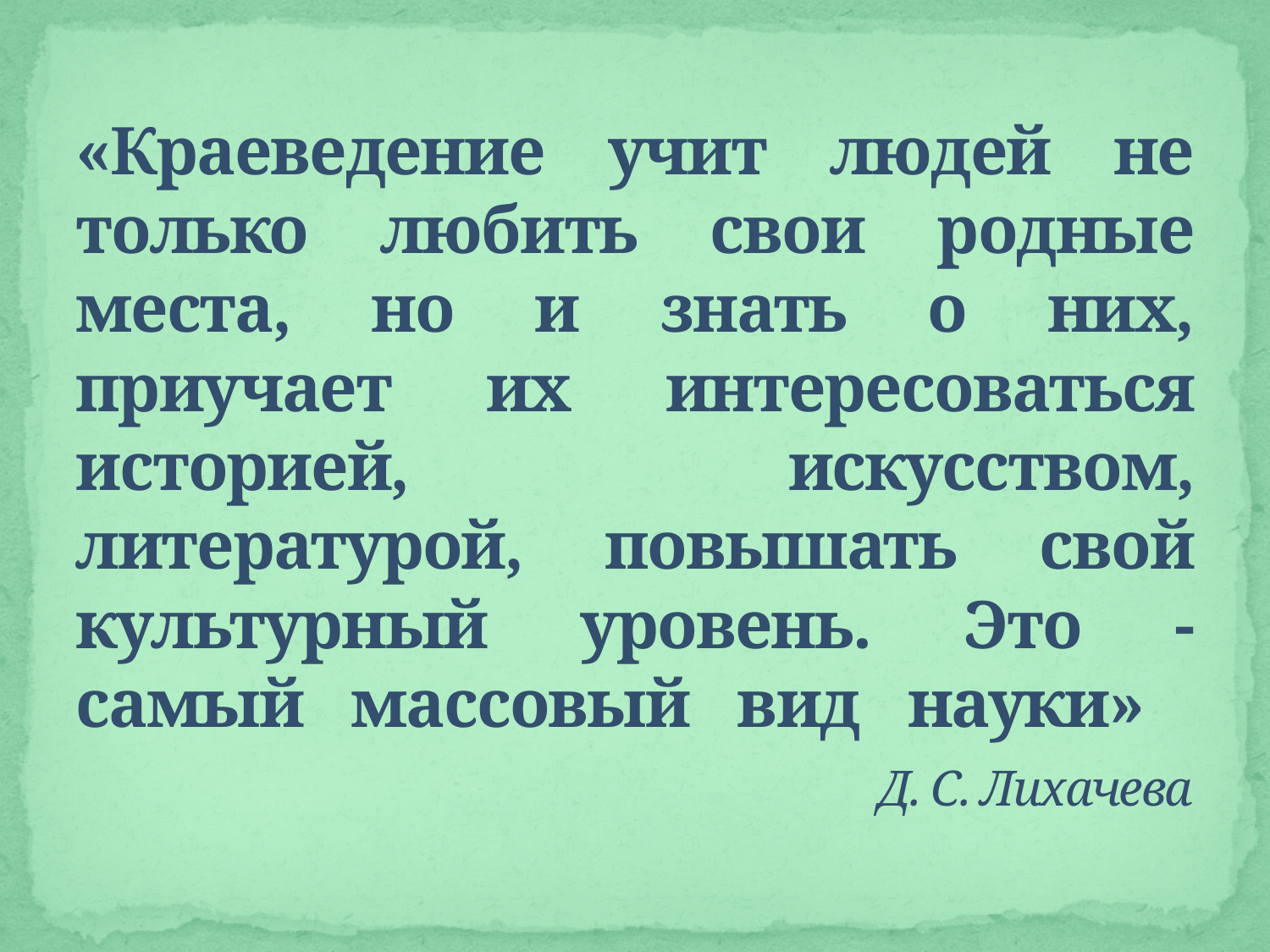

# «Краеведение учит людей не только любить свои родные места, но и знать о них, приучает их интересоваться историей, искусством, литературой, повышать свой культурный уровень. Это - самый массовый вид науки» Д. С. Лихачева